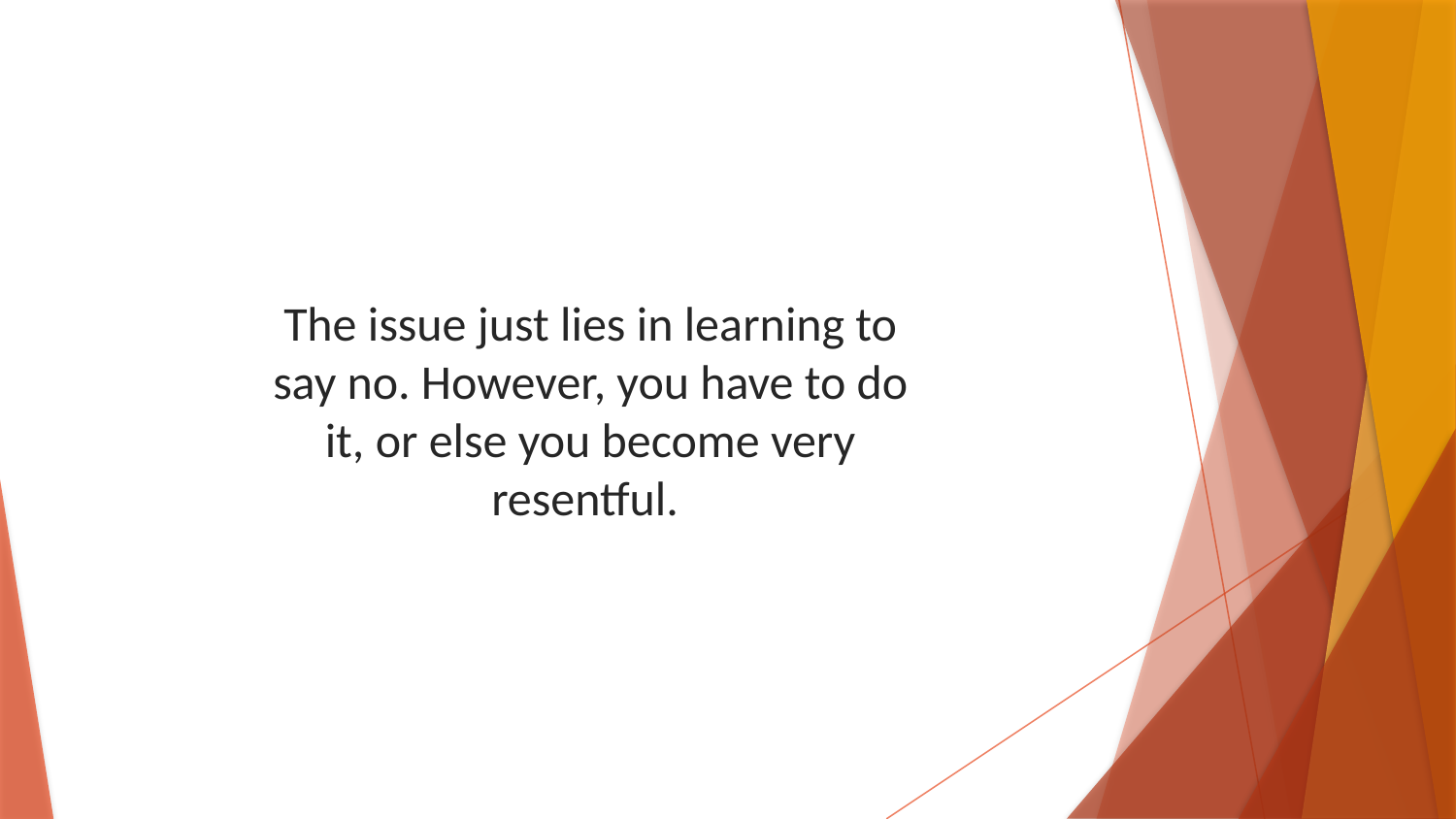

The issue just lies in learning to say no. However, you have to do it, or else you become very resentful.